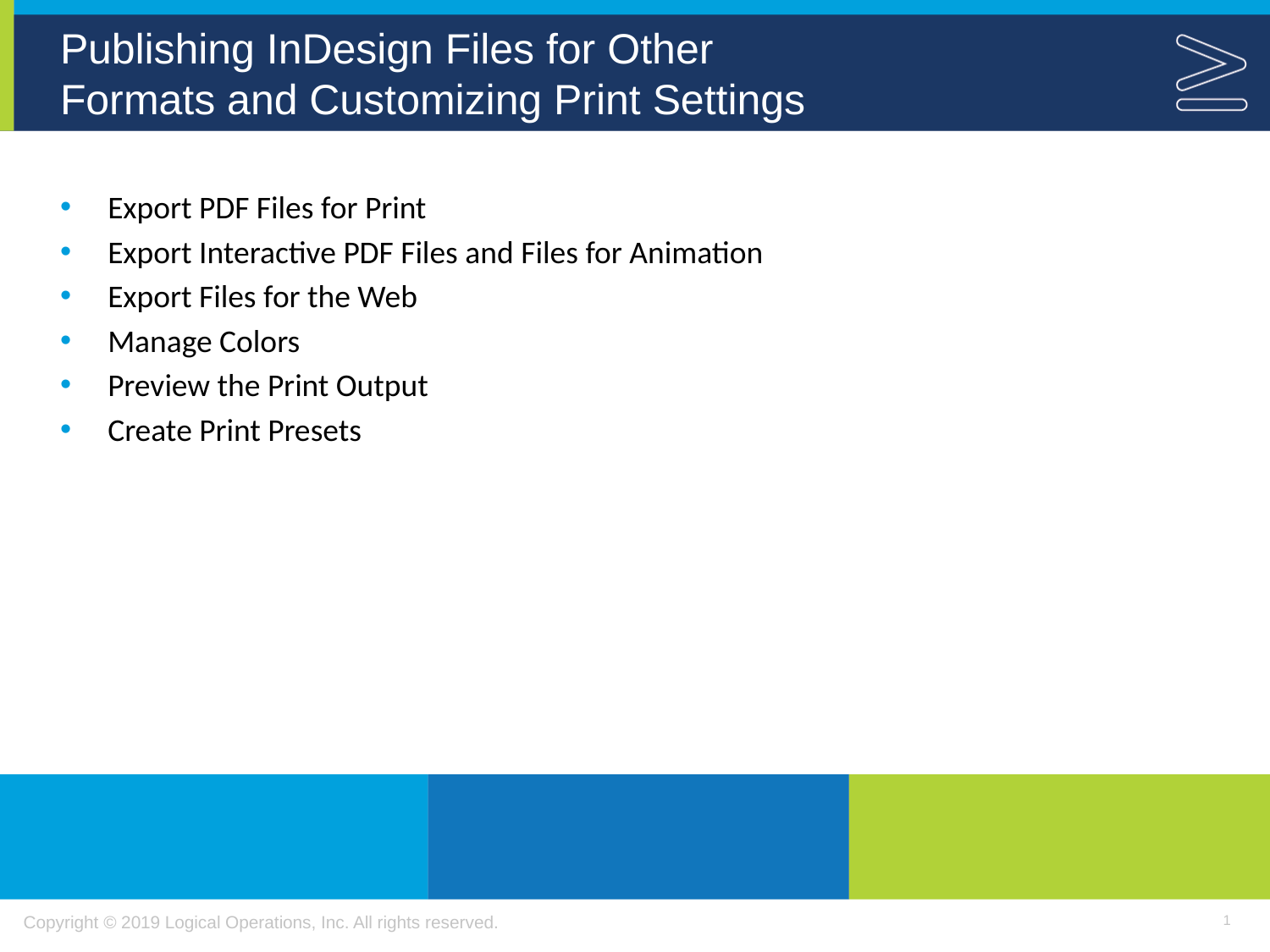

# Publishing InDesign Files for Other Formats and Customizing Print Settings
Export PDF Files for Print
Export Interactive PDF Files and Files for Animation
Export Files for the Web
Manage Colors
Preview the Print Output
Create Print Presets
1